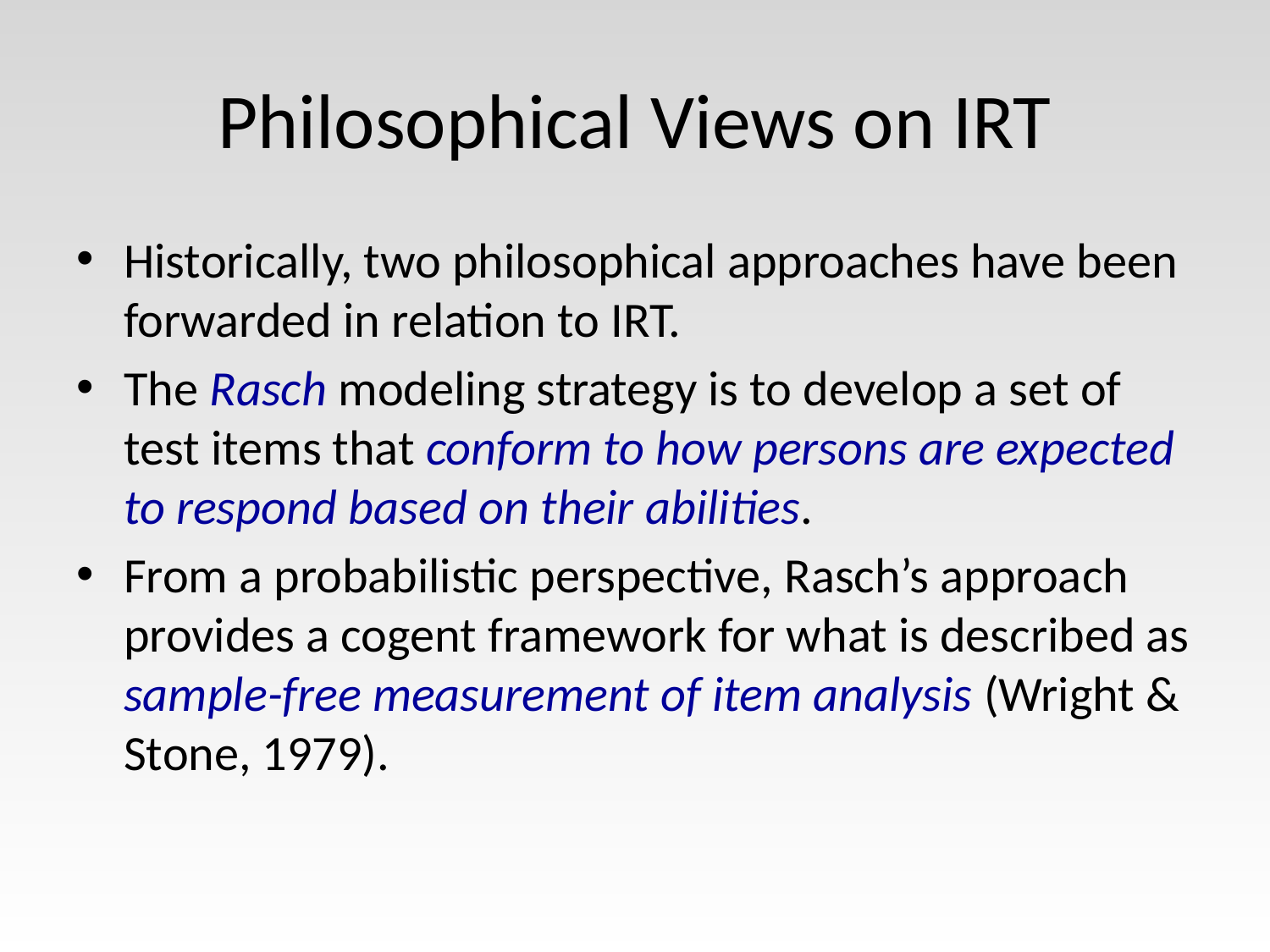

# Philosophical Views on IRT
Historically, two philosophical approaches have been forwarded in relation to IRT.
The Rasch modeling strategy is to develop a set of test items that conform to how persons are expected to respond based on their abilities.
From a probabilistic perspective, Rasch’s approach provides a cogent framework for what is described as sample-free measurement of item analysis (Wright & Stone, 1979).